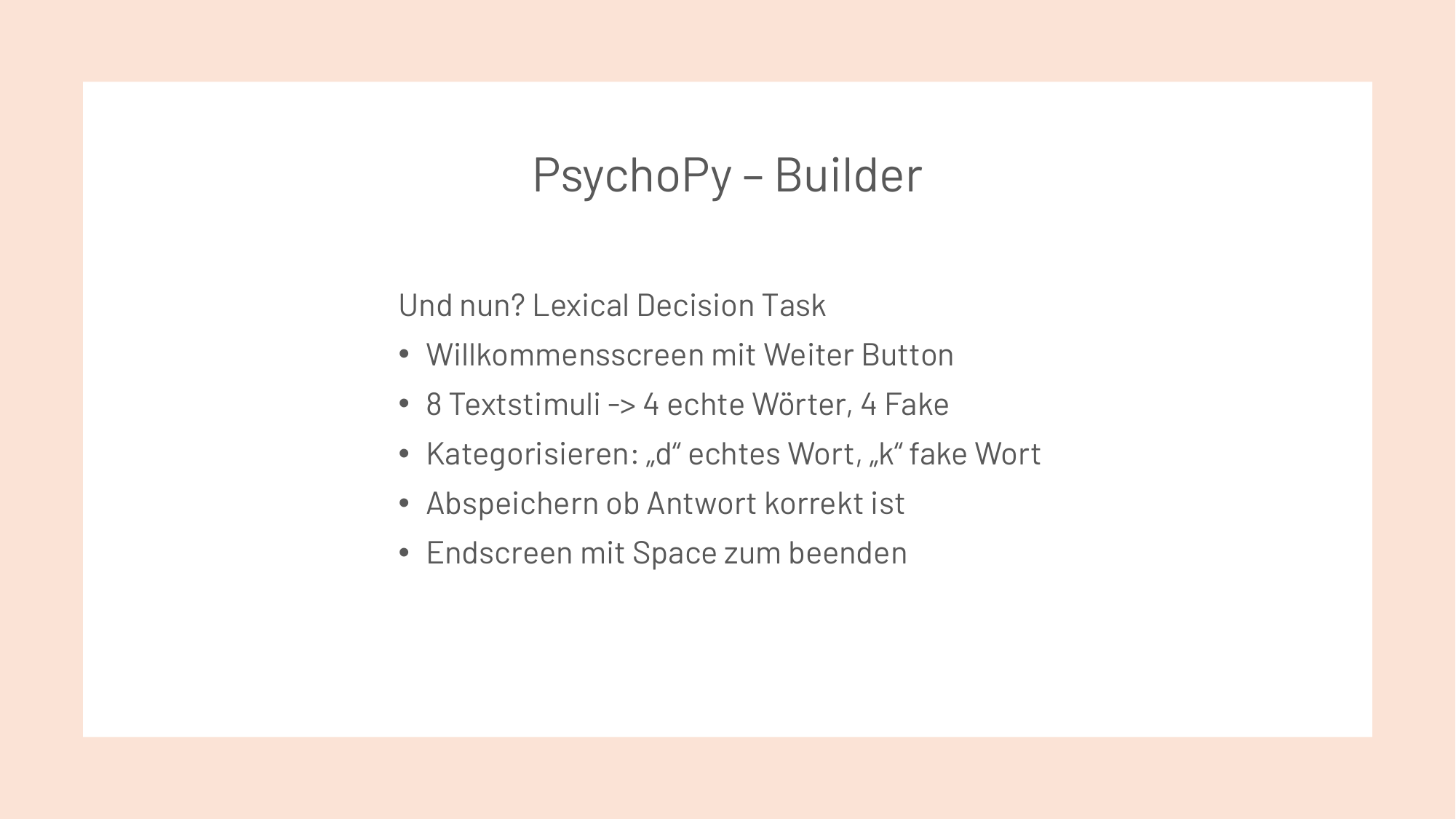

# PsychoPy – Builder
Und nun? Lexical Decision Task
Willkommensscreen mit Weiter Button
8 Textstimuli -> 4 echte Wörter, 4 Fake
Kategorisieren: „d“ echtes Wort, „k“ fake Wort
Abspeichern ob Antwort korrekt ist
Endscreen mit Space zum beenden
Finn Schröder - Allgemeine 2
12